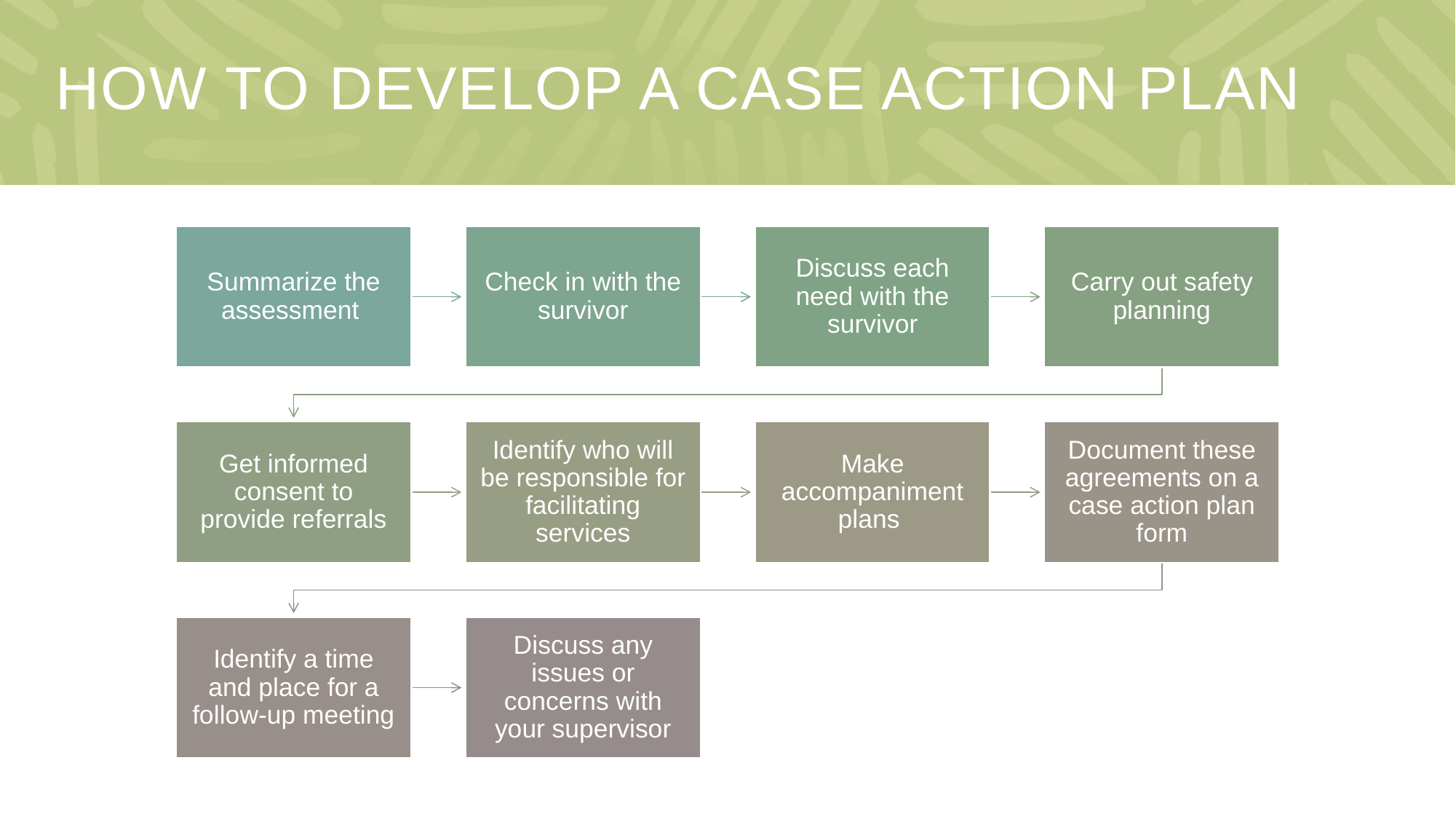

# How to develop a case action plan

Summarize the assessment

Check in with the survivor

Discuss each need with the survivor

Carry out safety planning

Get informed consent to provide referrals

Identify who will be responsible for facilitating services

Make accompaniment plans

Document these agreements on a case action plan form

Identify a time and place for a follow-up meeting
Discuss any issues or concerns with your supervisor